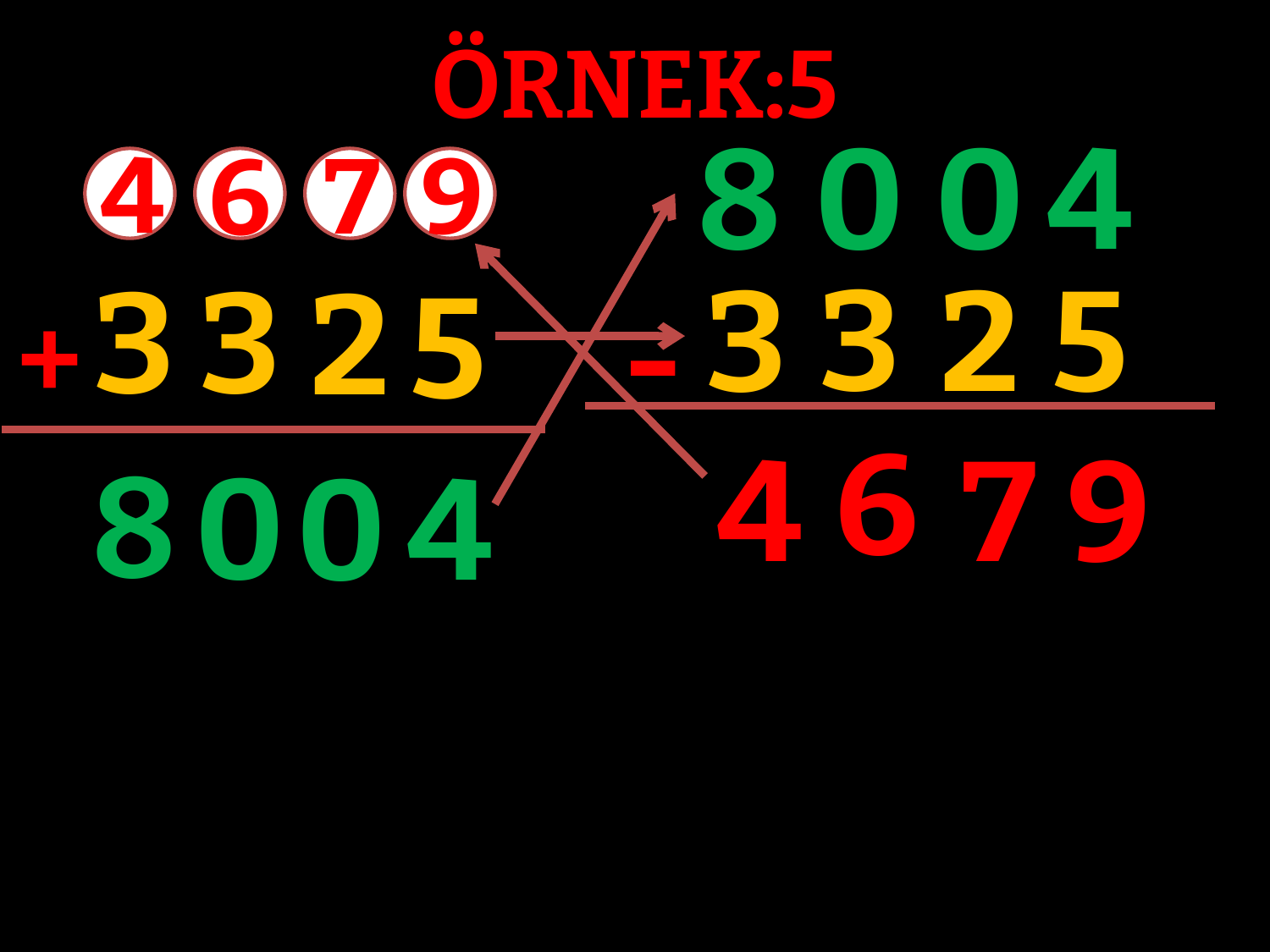

ÖRNEK:5
0
8
0
4
4
9
7
6

3
3
2
5
3
3
2
5
-
+
6
7
9
4
8
0
0
4